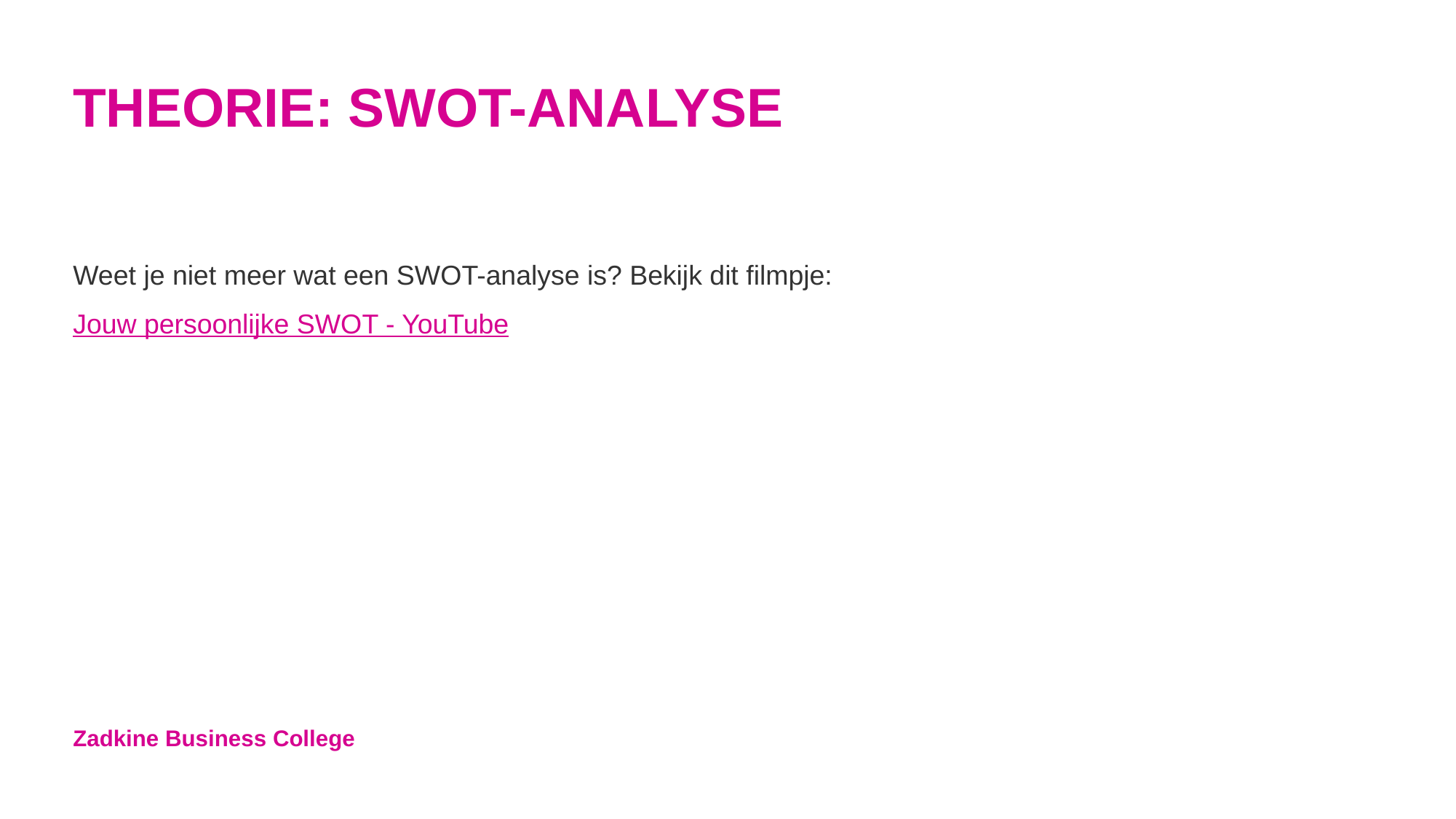

# THEORIE: SWOT-ANALYSE

Weet je niet meer wat een SWOT-analyse is? Bekijk dit filmpje:
Jouw persoonlijke SWOT - YouTube